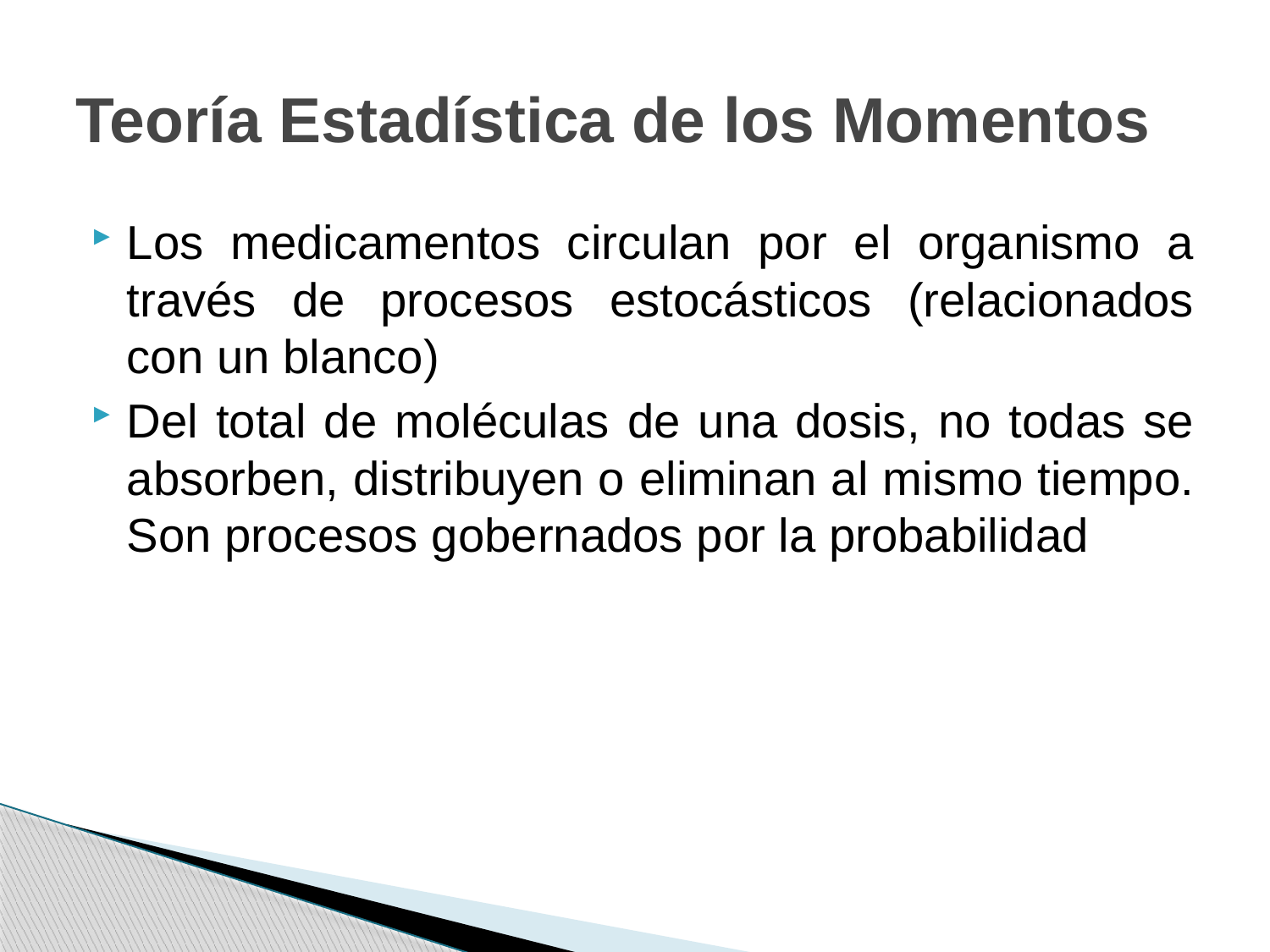

# Teoría Estadística de los Momentos
Los medicamentos circulan por el organismo a través de procesos estocásticos (relacionados con un blanco)
Del total de moléculas de una dosis, no todas se absorben, distribuyen o eliminan al mismo tiempo. Son procesos gobernados por la probabilidad